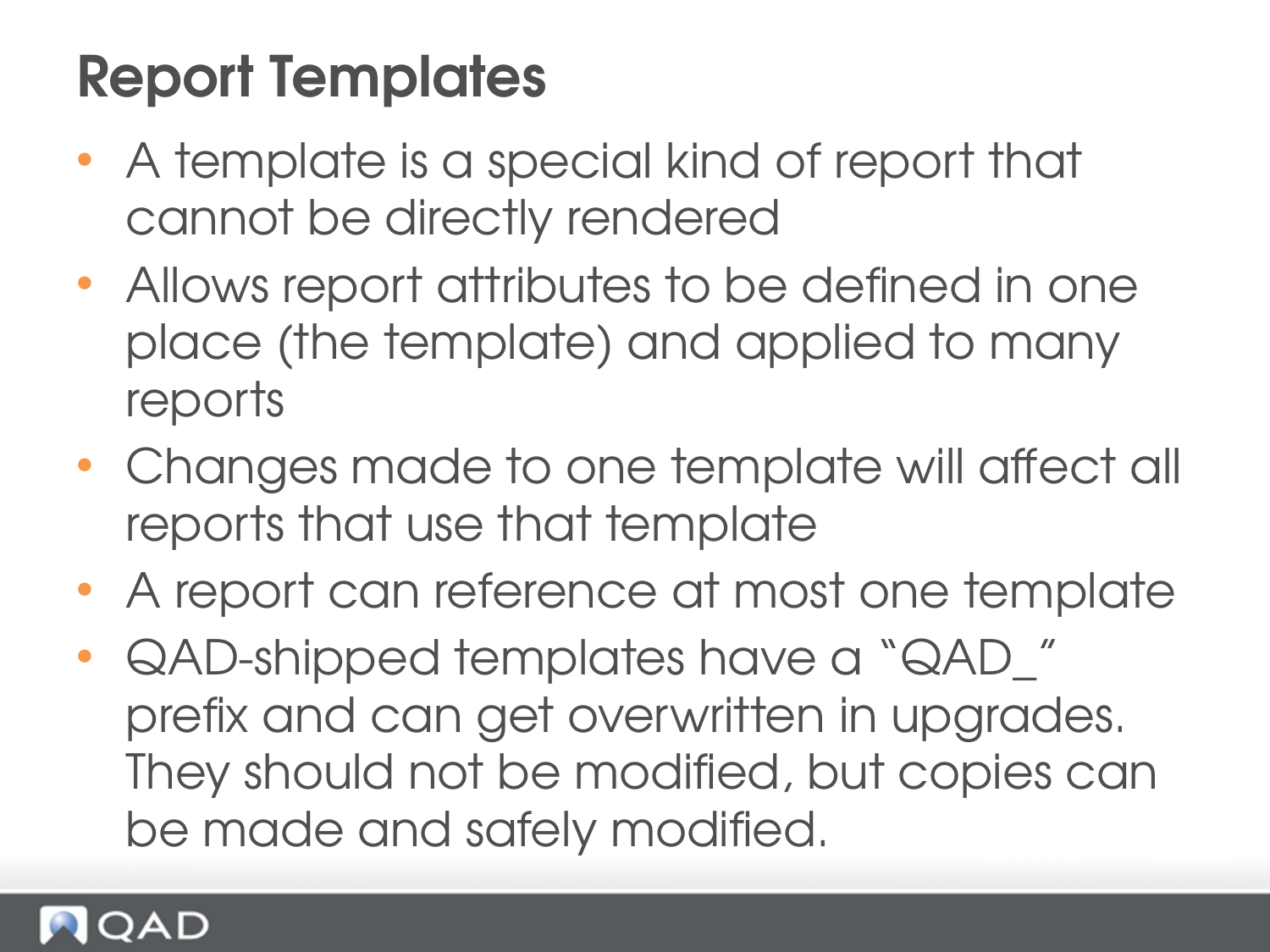

# Report Templates
A template is a special kind of report that cannot be directly rendered
Allows report attributes to be defined in one place (the template) and applied to many reports
Changes made to one template will affect all reports that use that template
A report can reference at most one template
QAD-shipped templates have a “QAD_” prefix and can get overwritten in upgrades.  They should not be modified, but copies can be made and safely modified.